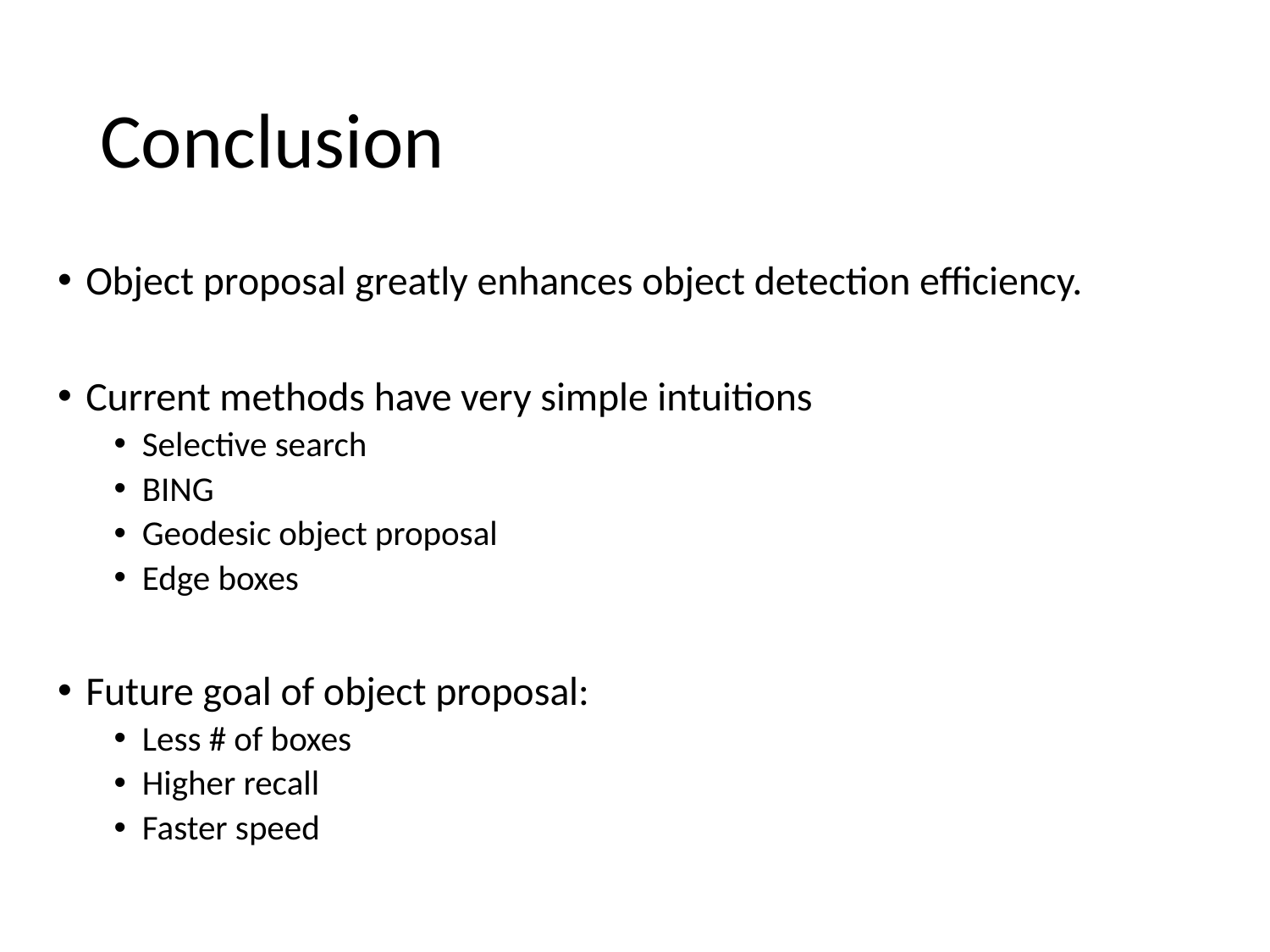

# Conclusion
Object proposal greatly enhances object detection efficiency.

Current methods have very simple intuitions
Selective search
BING
Geodesic object proposal
Edge boxes

Future goal of object proposal:
Less # of boxes
Higher recall
Faster speed